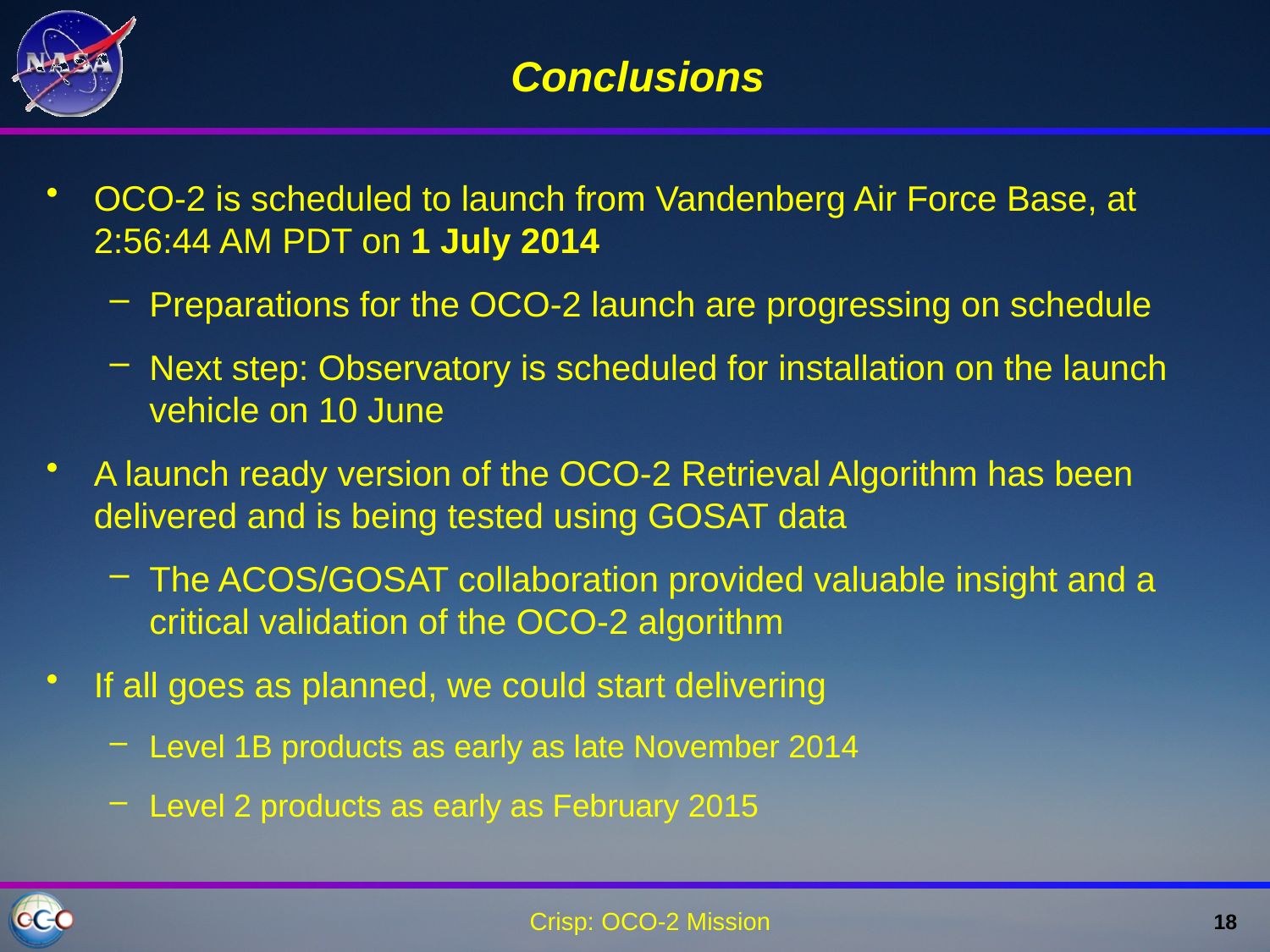

# Conclusions
OCO-2 is scheduled to launch from Vandenberg Air Force Base, at 2:56:44 AM PDT on 1 July 2014
Preparations for the OCO-2 launch are progressing on schedule
Next step: Observatory is scheduled for installation on the launch vehicle on 10 June
A launch ready version of the OCO-2 Retrieval Algorithm has been delivered and is being tested using GOSAT data
The ACOS/GOSAT collaboration provided valuable insight and a critical validation of the OCO-2 algorithm
If all goes as planned, we could start delivering
Level 1B products as early as late November 2014
Level 2 products as early as February 2015